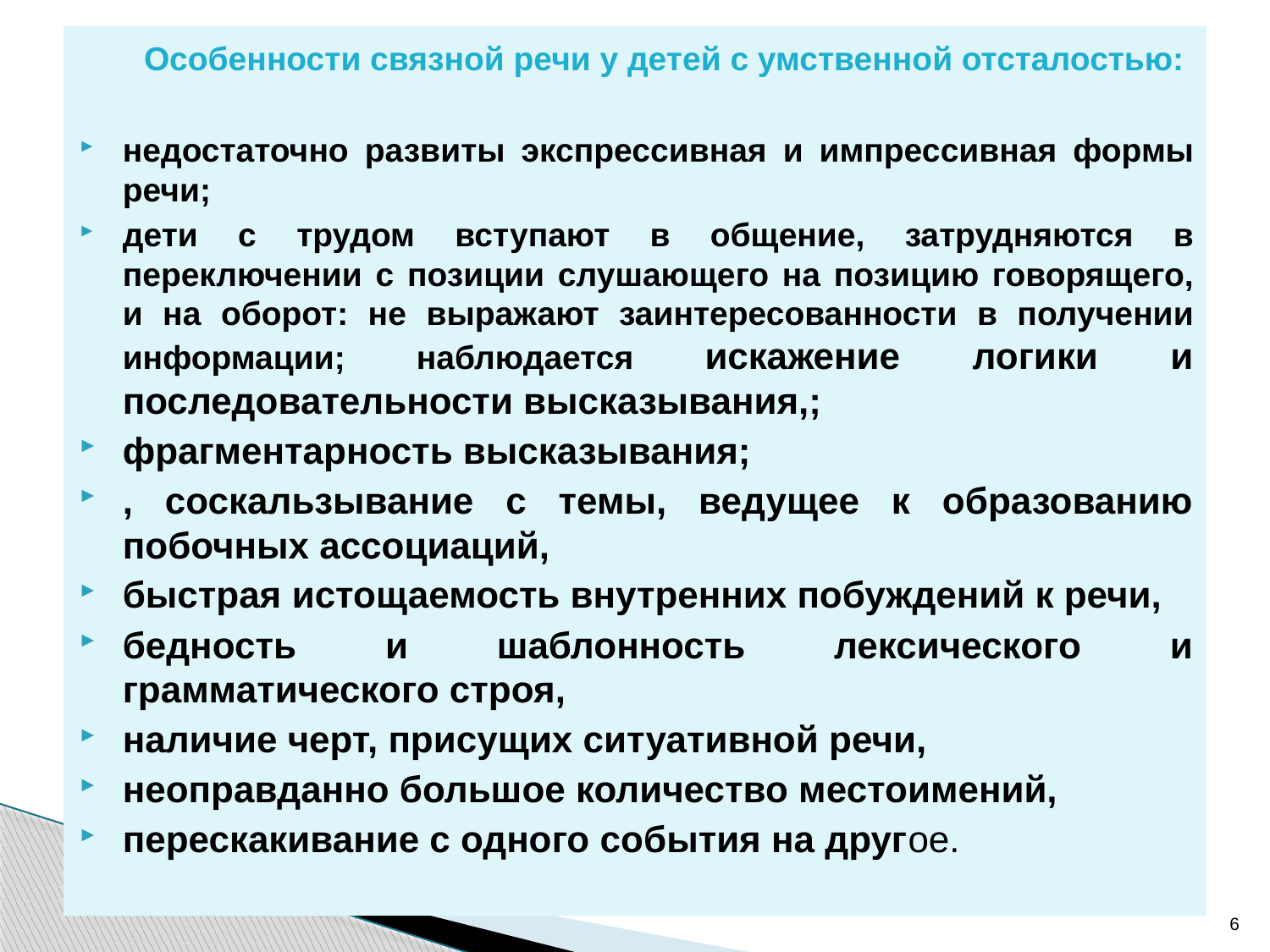

Особенности связной речи у детей с умственной отсталостью:

недостаточно развиты экспрессивная и импрессивная формы речи;
дети с трудом вступают в общение, затрудняются в переключении с позиции слушающего на позицию говорящего, и на оборот: не выражают заинтересованности в получении информации; наблюдается искажение логики и последовательности высказывания,;
фрагментарность высказывания;
, соскальзывание с темы, ведущее к образованию побочных ассоциаций,
быстрая истощаемость внутренних побуждений к речи,
бедность и шаблонность лексического и грамматического строя,
наличие черт, присущих ситуативной речи,
неоправданно большое количество местоимений,
перескакивание с одного события на другое.
6